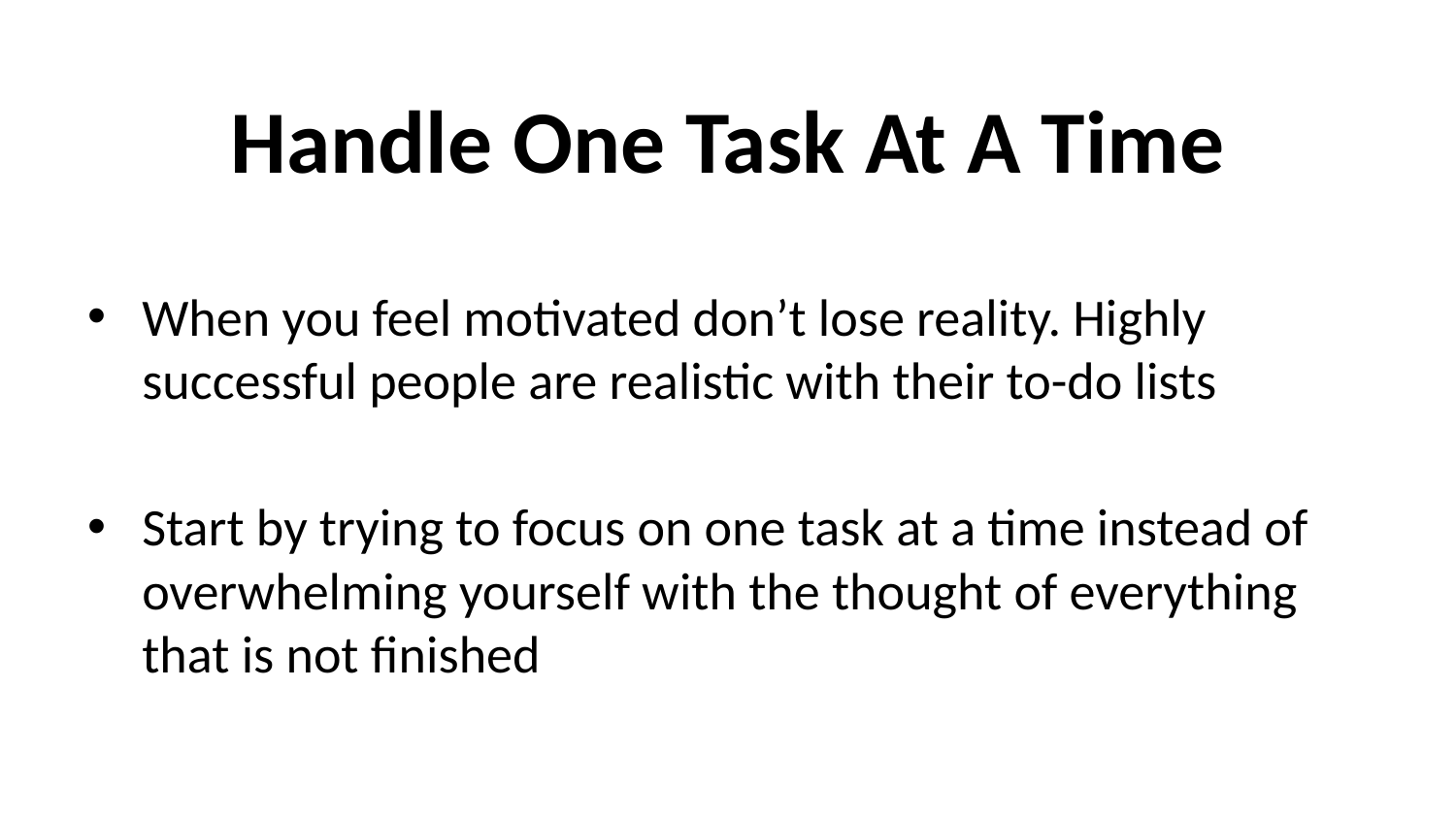

# Handle One Task At A Time
When you feel motivated don’t lose reality. Highly successful people are realistic with their to-do lists

Start by trying to focus on one task at a time instead of overwhelming yourself with the thought of everything that is not finished